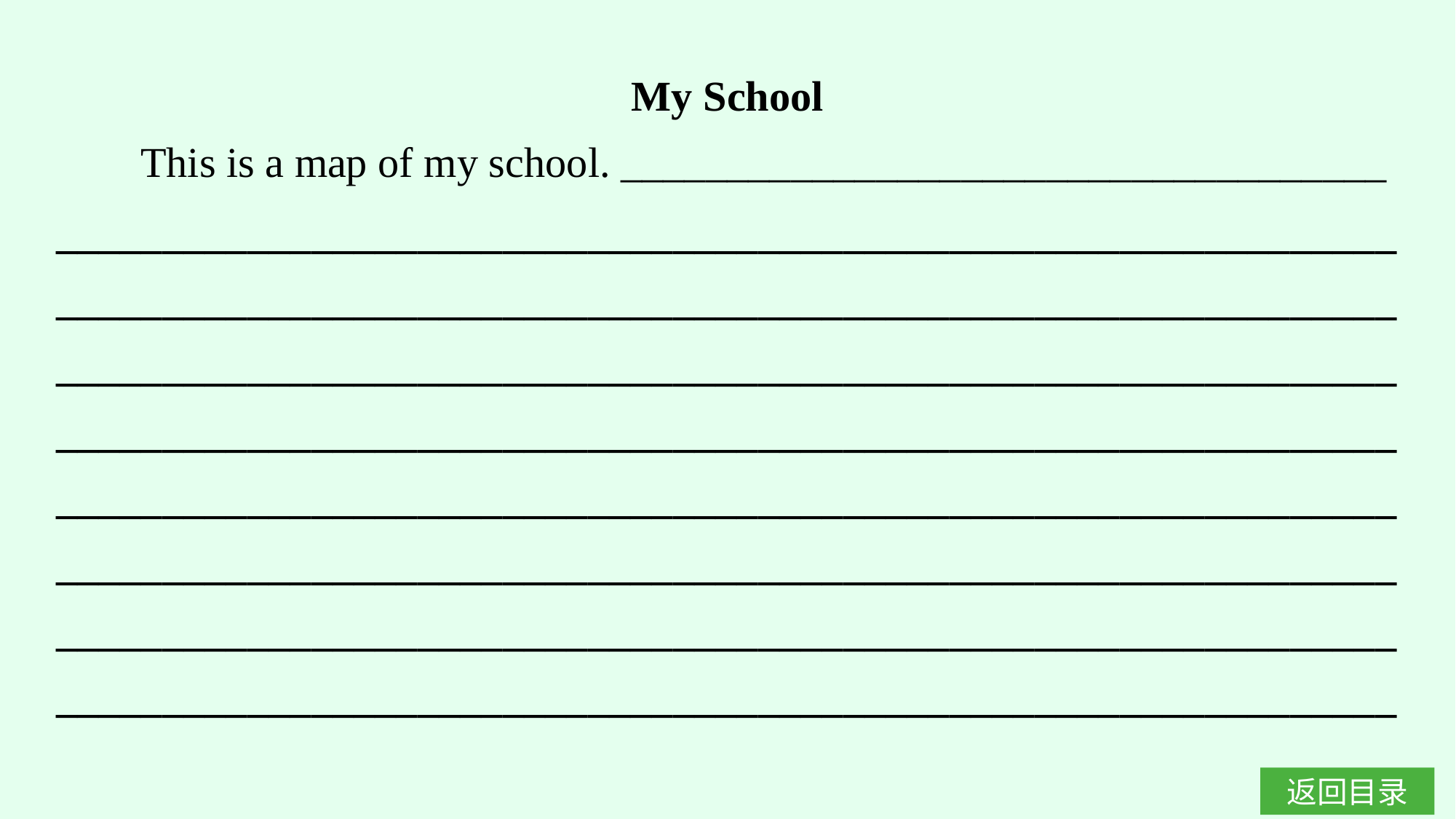

My School
        This is a map of my school. ____________________________________
_______________________________________________________________
_______________________________________________________________
______________________________________________________________________________________________________________________________
_______________________________________________________________
_______________________________________________________________
______________________________________________________________________________________________________________________________